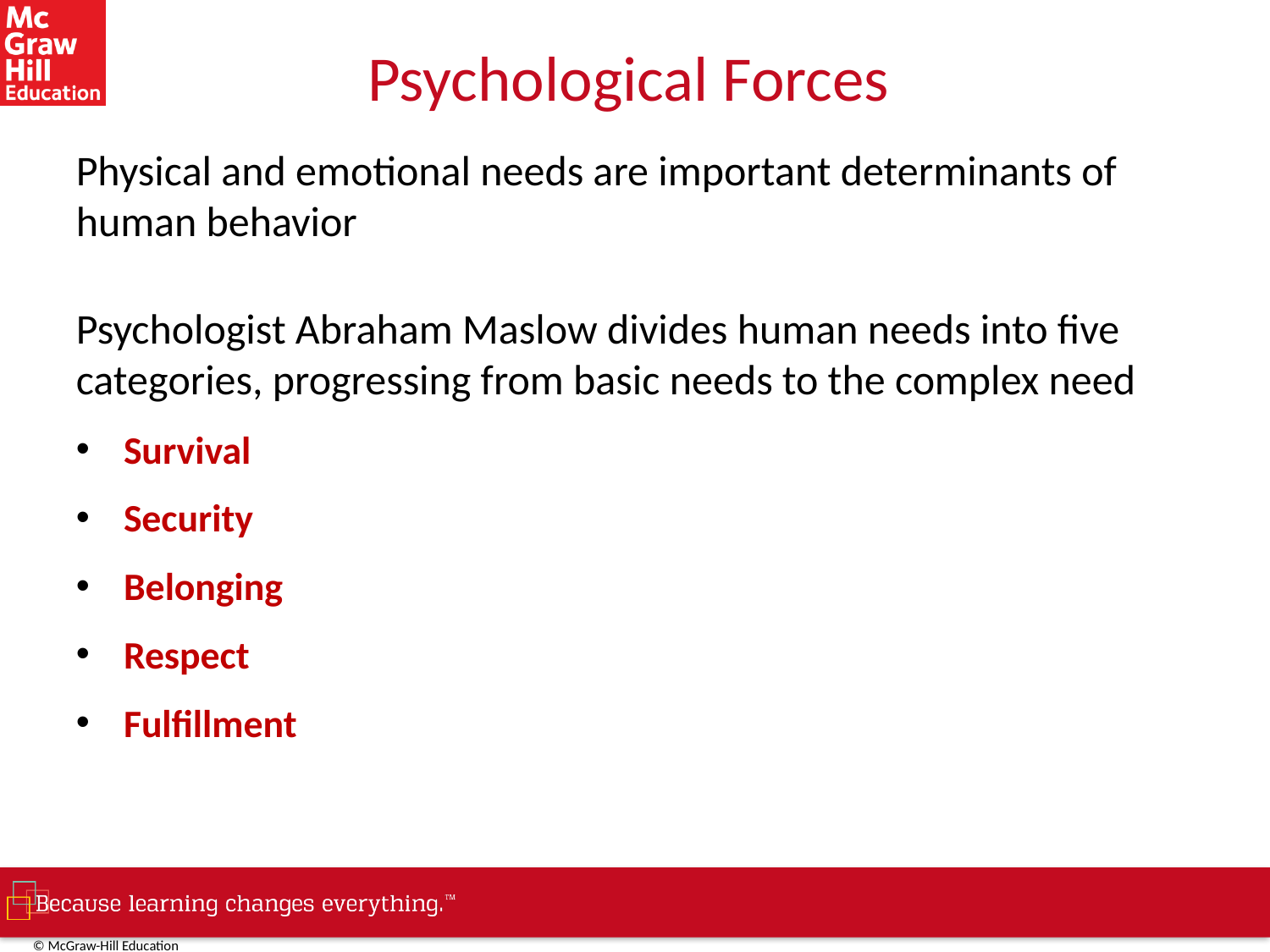

# Psychological Forces
Physical and emotional needs are important determinants of human behavior

Psychologist Abraham Maslow divides human needs into five categories, progressing from basic needs to the complex need
Survival
Security
Belonging
Respect
Fulfillment